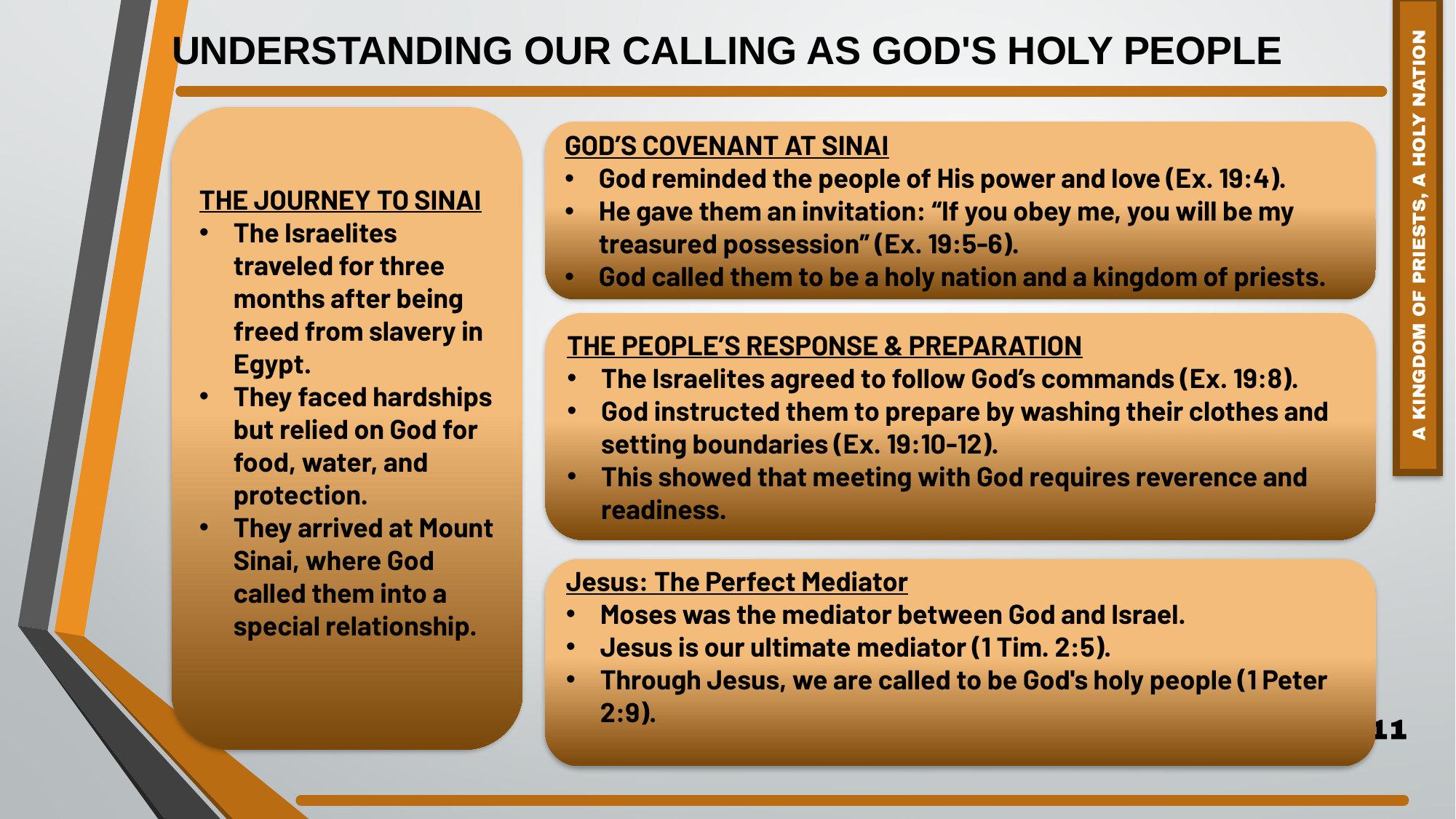

# Understanding Our Calling as God's Holy People
THE JOURNEY TO SINAI
The Israelites traveled for three months after being freed from slavery in Egypt.
They faced hardships but relied on God for food, water, and protection.
They arrived at Mount Sinai, where God called them into a special relationship.

GOD’S COVENANT AT SINAI
God reminded the people of His power and love (Ex. 19:4).
He gave them an invitation: “If you obey me, you will be my treasured possession” (Ex. 19:5-6).
God called them to be a holy nation and a kingdom of priests.
A Kingdom of Priests, A Holy Nation
THE PEOPLE’S RESPONSE & PREPARATION
The Israelites agreed to follow God’s commands (Ex. 19:8).
God instructed them to prepare by washing their clothes and setting boundaries (Ex. 19:10-12).
This showed that meeting with God requires reverence and readiness.
Jesus: The Perfect Mediator
Moses was the mediator between God and Israel.
Jesus is our ultimate mediator (1 Tim. 2:5).
Through Jesus, we are called to be God's holy people (1 Peter 2:9).
11